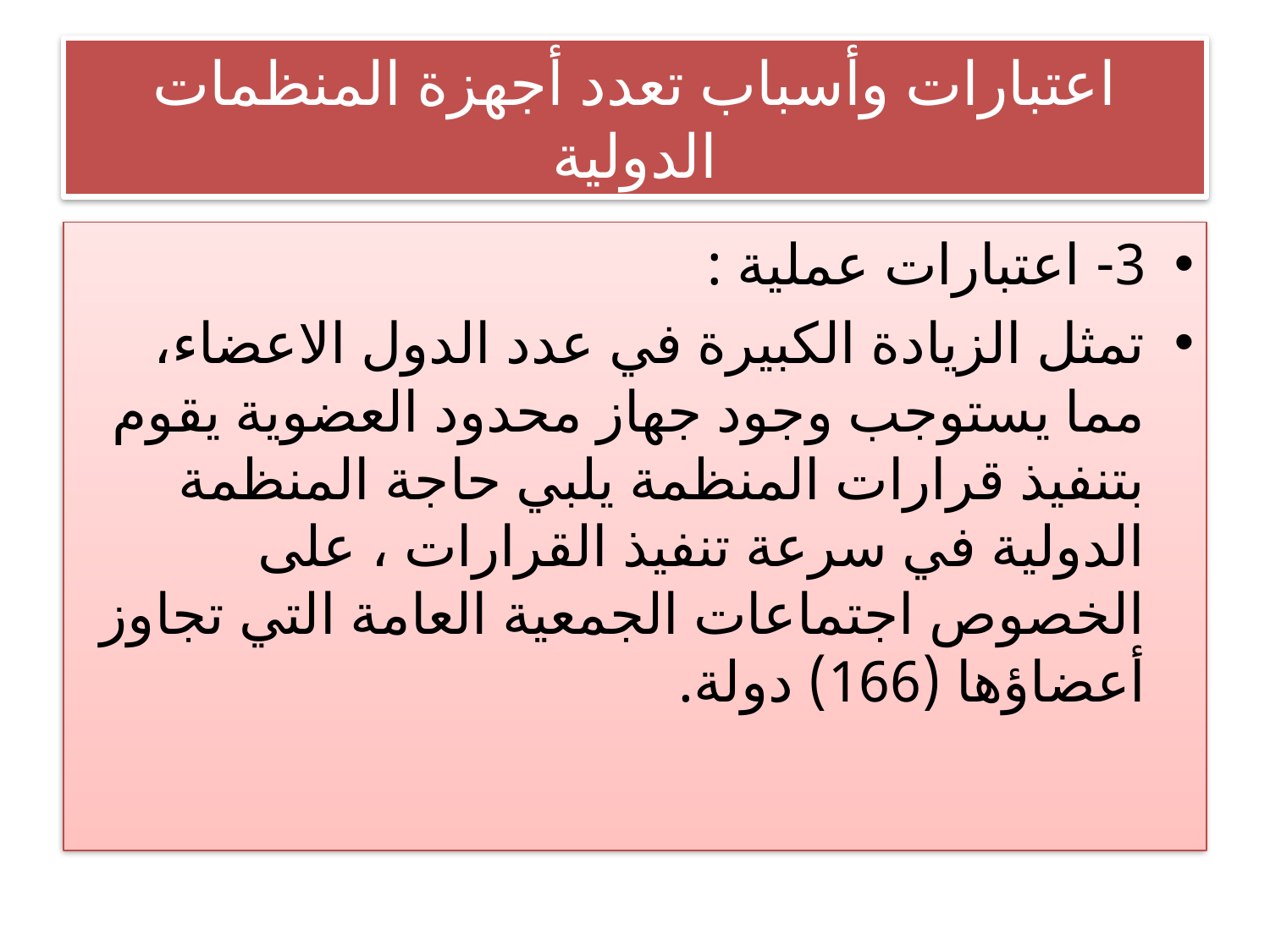

# اعتبارات وأسباب تعدد أجهزة المنظمات الدولية
3- اعتبارات عملية :
تمثل الزيادة الكبيرة في عدد الدول الاعضاء، مما يستوجب وجود جهاز محدود العضوية يقوم بتنفيذ قرارات المنظمة يلبي حاجة المنظمة الدولية في سرعة تنفيذ القرارات ، على الخصوص اجتماعات الجمعية العامة التي تجاوز أعضاؤها (166) دولة.